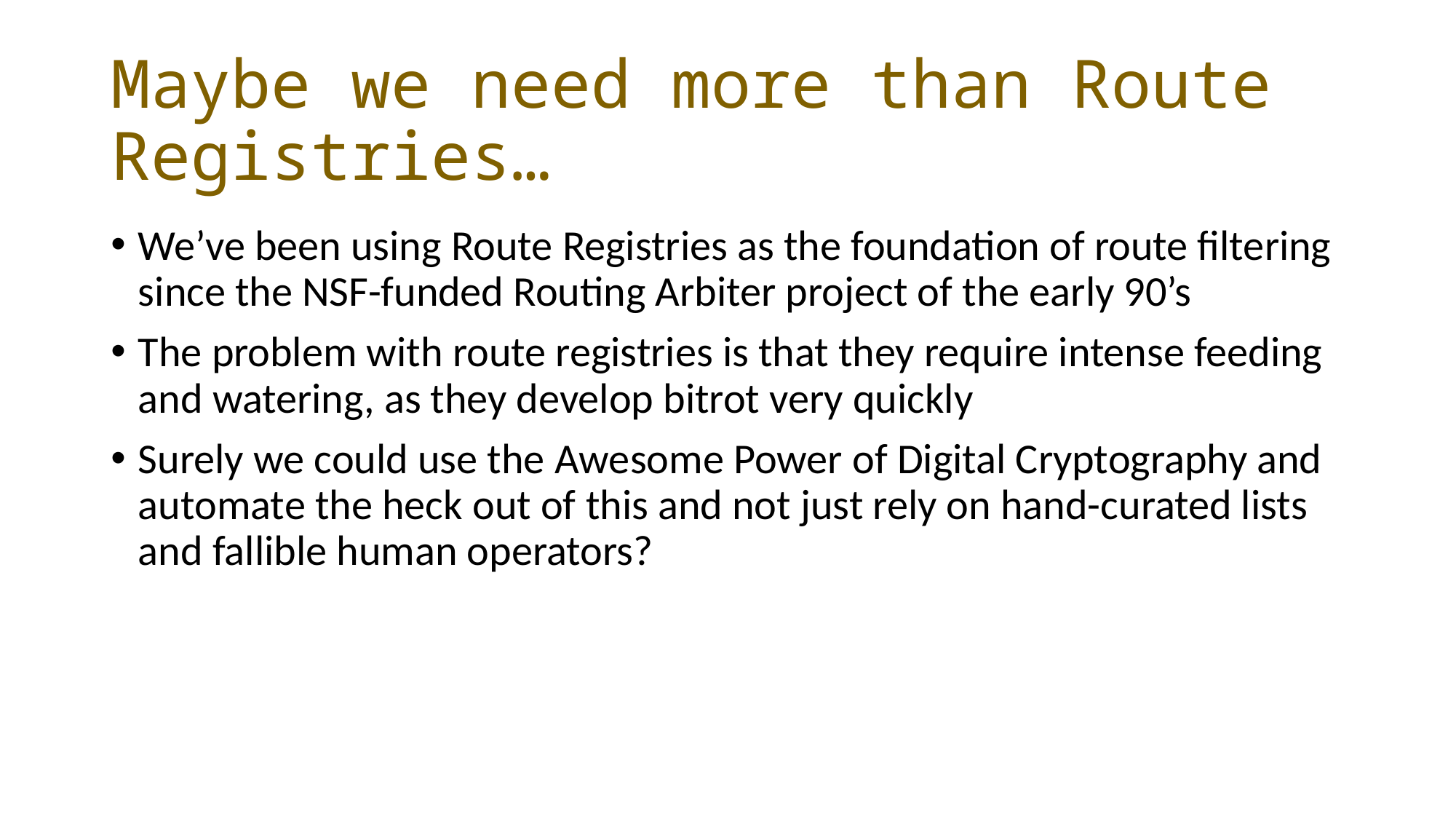

# Maybe we need more than Route Registries…
We’ve been using Route Registries as the foundation of route filtering since the NSF-funded Routing Arbiter project of the early 90’s
The problem with route registries is that they require intense feeding and watering, as they develop bitrot very quickly
Surely we could use the Awesome Power of Digital Cryptography and automate the heck out of this and not just rely on hand-curated lists and fallible human operators?